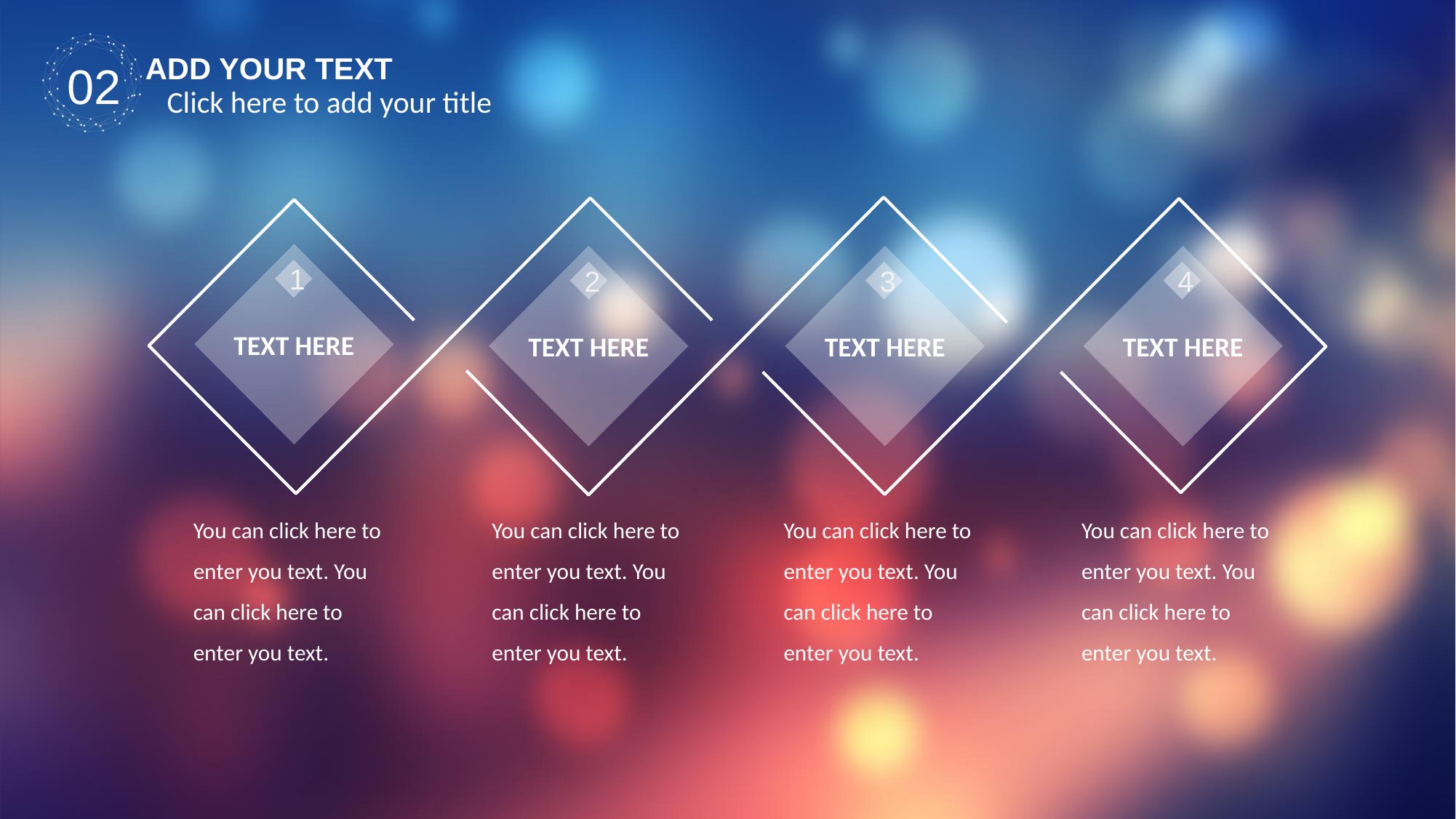

ADD YOUR TEXT
02
Click here to add your title

TEXT HERE
TEXT HERE
TEXT HERE
TEXT HERE
1
2
3
4
You can click here to enter you text. You can click here to enter you text.
You can click here to enter you text. You can click here to enter you text.
You can click here to enter you text. You can click here to enter you text.
You can click here to enter you text. You can click here to enter you text.